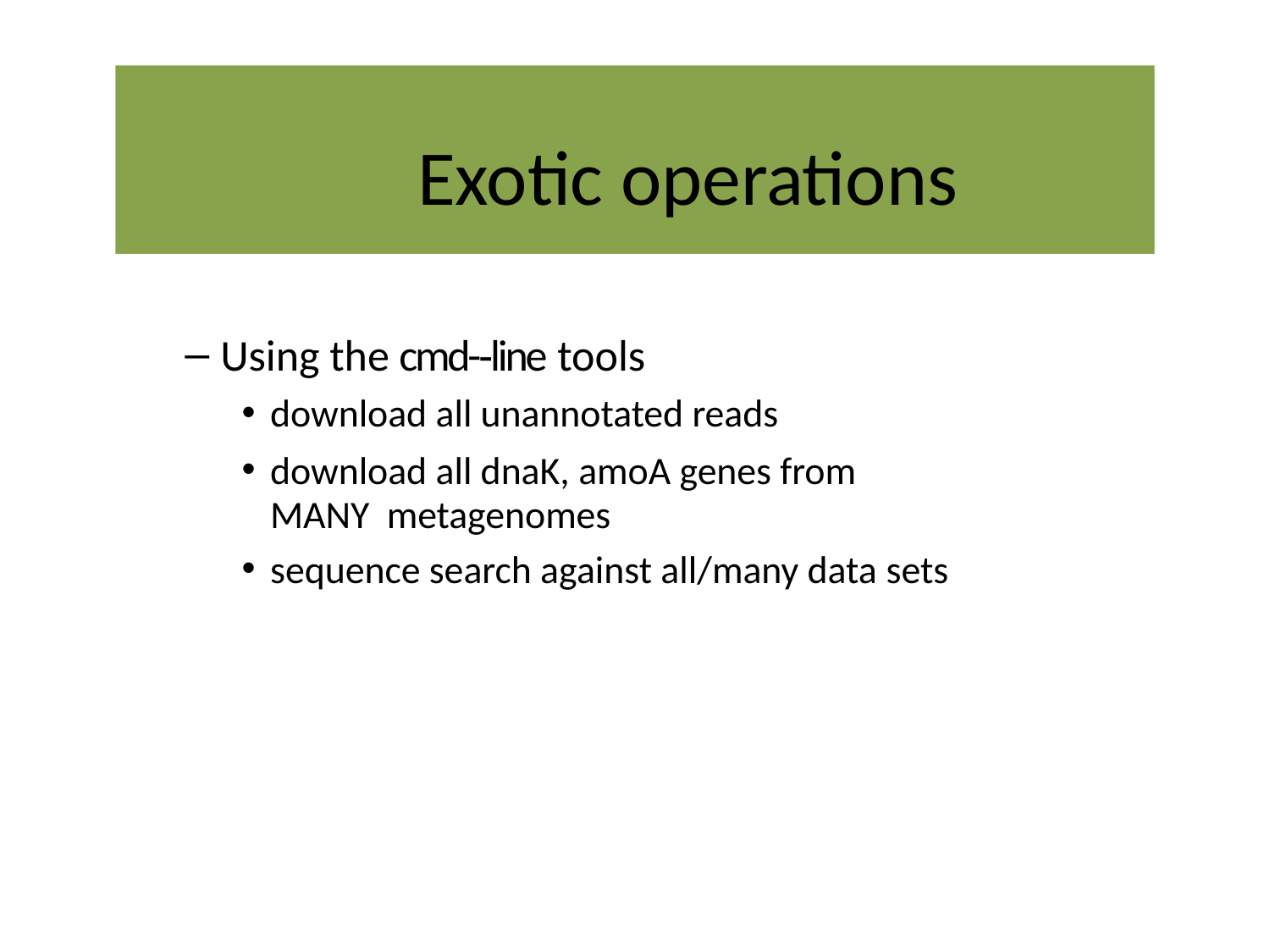

# Exotic operations
Using the cmd-­‐line tools
download all unannotated reads
download all dnaK, amoA genes from MANY  metagenomes
sequence search against all/many data sets